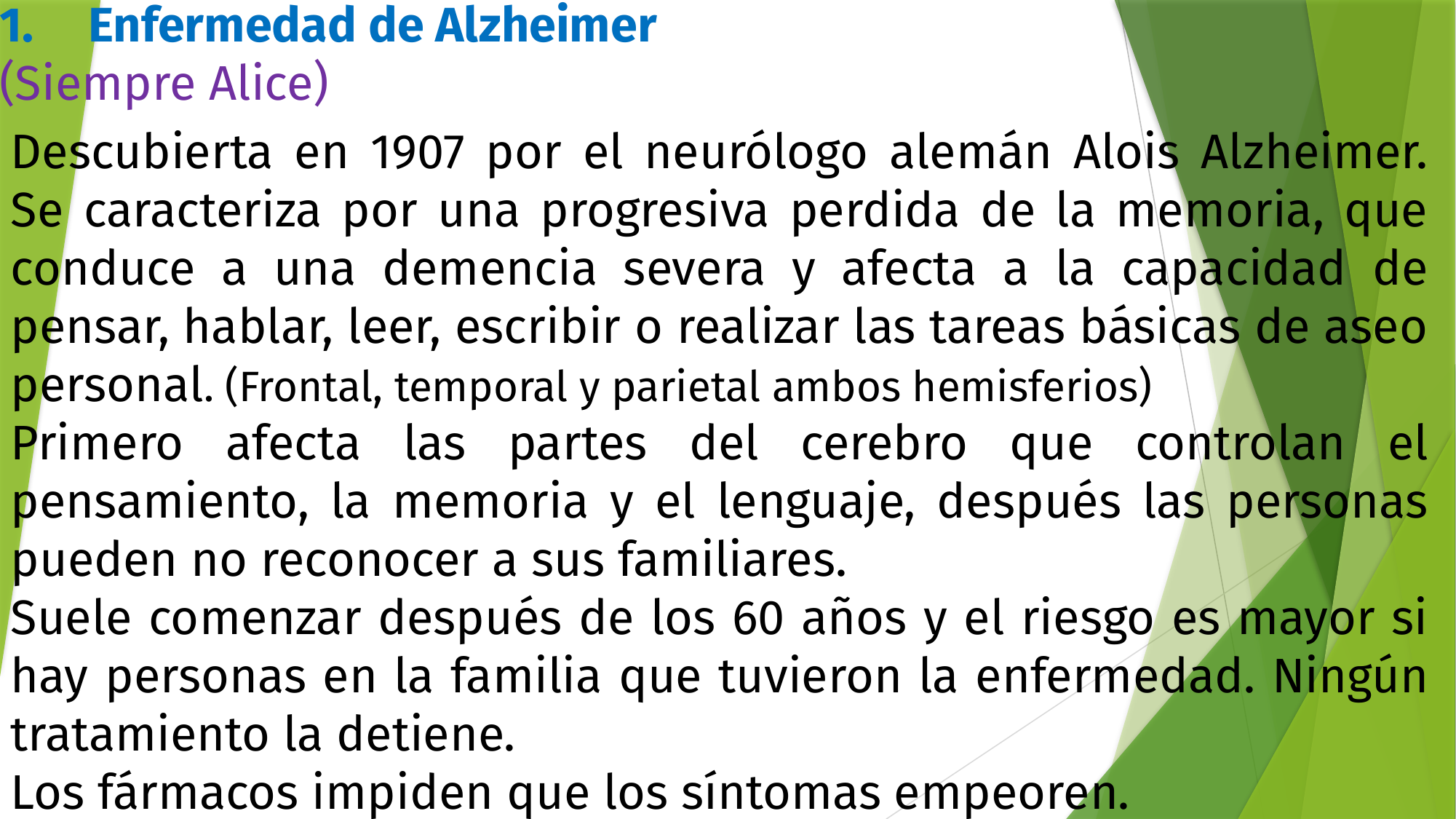

Enfermedad de Alzheimer
(Siempre Alice)
Descubierta en 1907 por el neurólogo alemán Alois Alzheimer. Se caracteriza por una progresiva perdida de la memoria, que conduce a una demencia severa y afecta a la capacidad de pensar, hablar, leer, escribir o realizar las tareas básicas de aseo personal. (Frontal, temporal y parietal ambos hemisferios)
Primero afecta las partes del cerebro que controlan el pensamiento, la memoria y el lenguaje, después las personas pueden no reconocer a sus familiares.
Suele comenzar después de los 60 años y el riesgo es mayor si hay personas en la familia que tuvieron la enfermedad. Ningún tratamiento la detiene.
Los fármacos impiden que los síntomas empeoren.